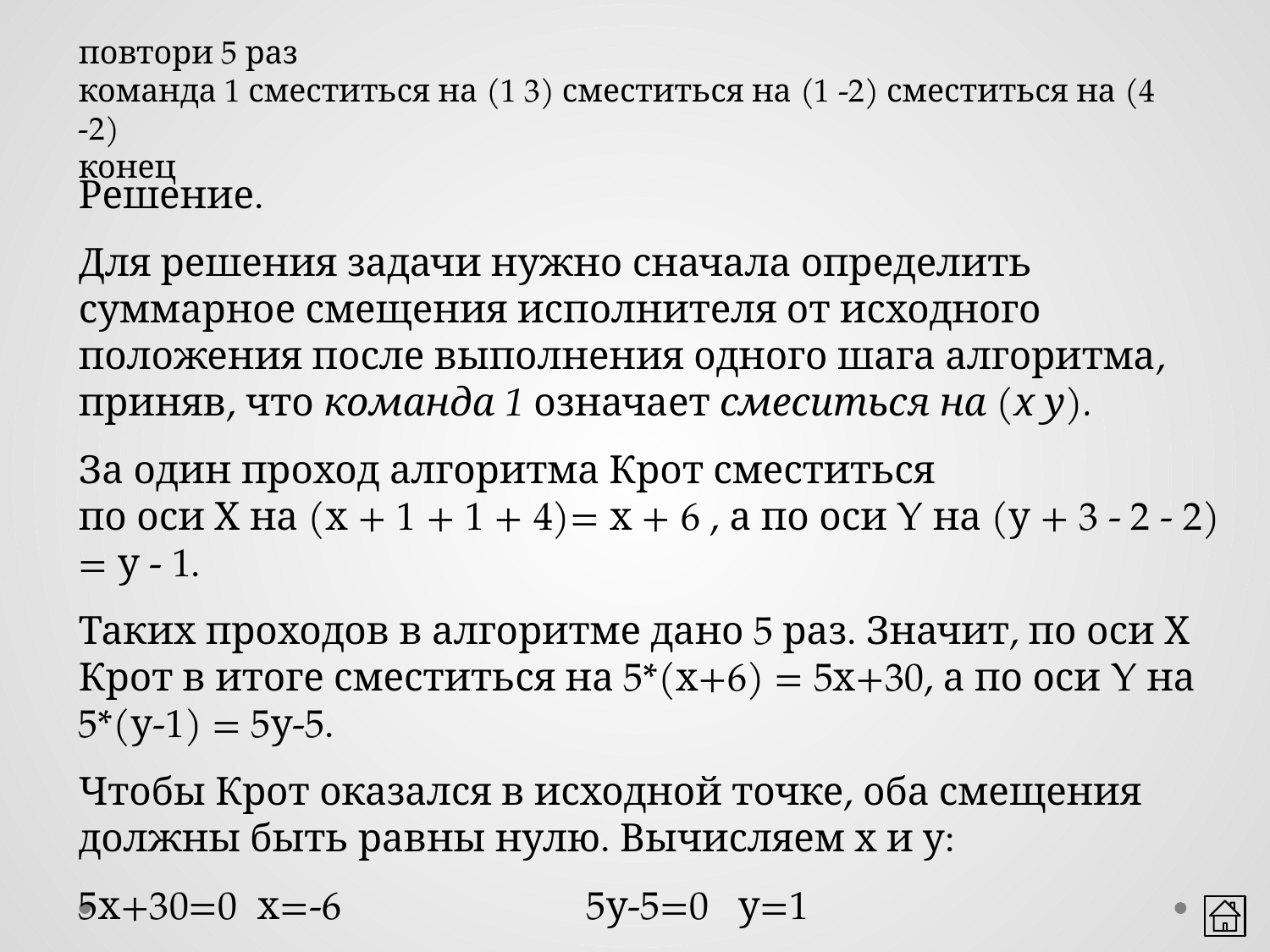

повтори 5 раз
команда 1 сместиться на (1 3) сместиться на (1 -2) сместиться на (4 -2)
конец
Решение.
Для решения задачи нужно сначала определить суммарное смещения исполнителя от исходного положения после выполнения одного шага алгоритма, приняв, что команда 1 означает смеситься на (х у).
За один проход алгоритма Крот сместиться
по оси Х на (х + 1 + 1 + 4)= х + 6 , а по оси Y на (у + 3 - 2 - 2) = у - 1.
Таких проходов в алгоритме дано 5 раз. Значит, по оси Х Крот в итоге сместиться на 5*(х+6) = 5х+30, а по оси Y на 5*(у-1) = 5у-5.
Чтобы Крот оказался в исходной точке, оба смещения должны быть равны нулю. Вычисляем х и у:
5х+30=0  х=-6		5у-5=0   у=1
Ответ: сместиться на ( -6 1).